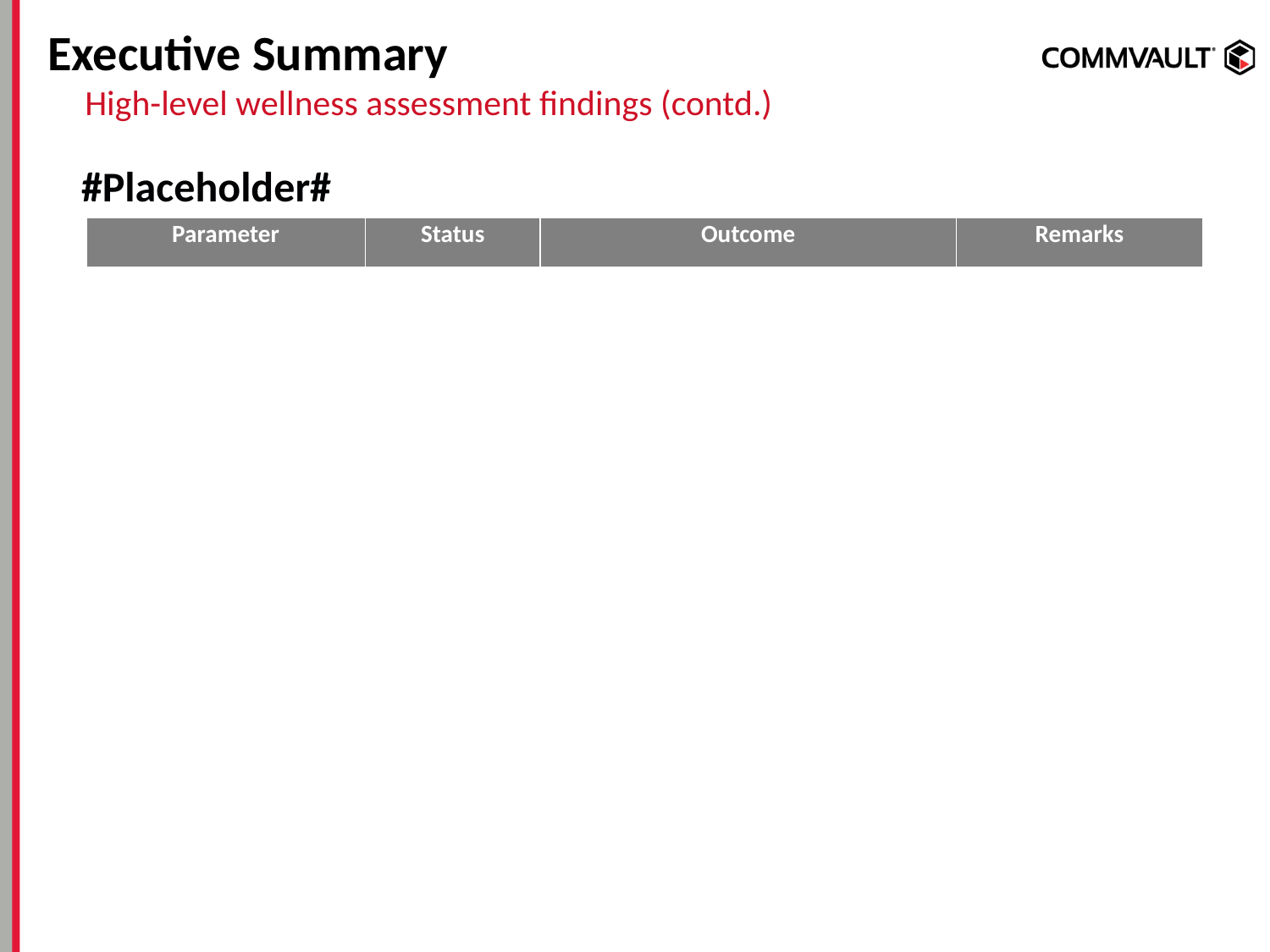

# Executive Summary
High-level wellness assessment findings (contd.)
	#Placeholder#

| Parameter | Status | Outcome | Remarks |
| --- | --- | --- | --- |